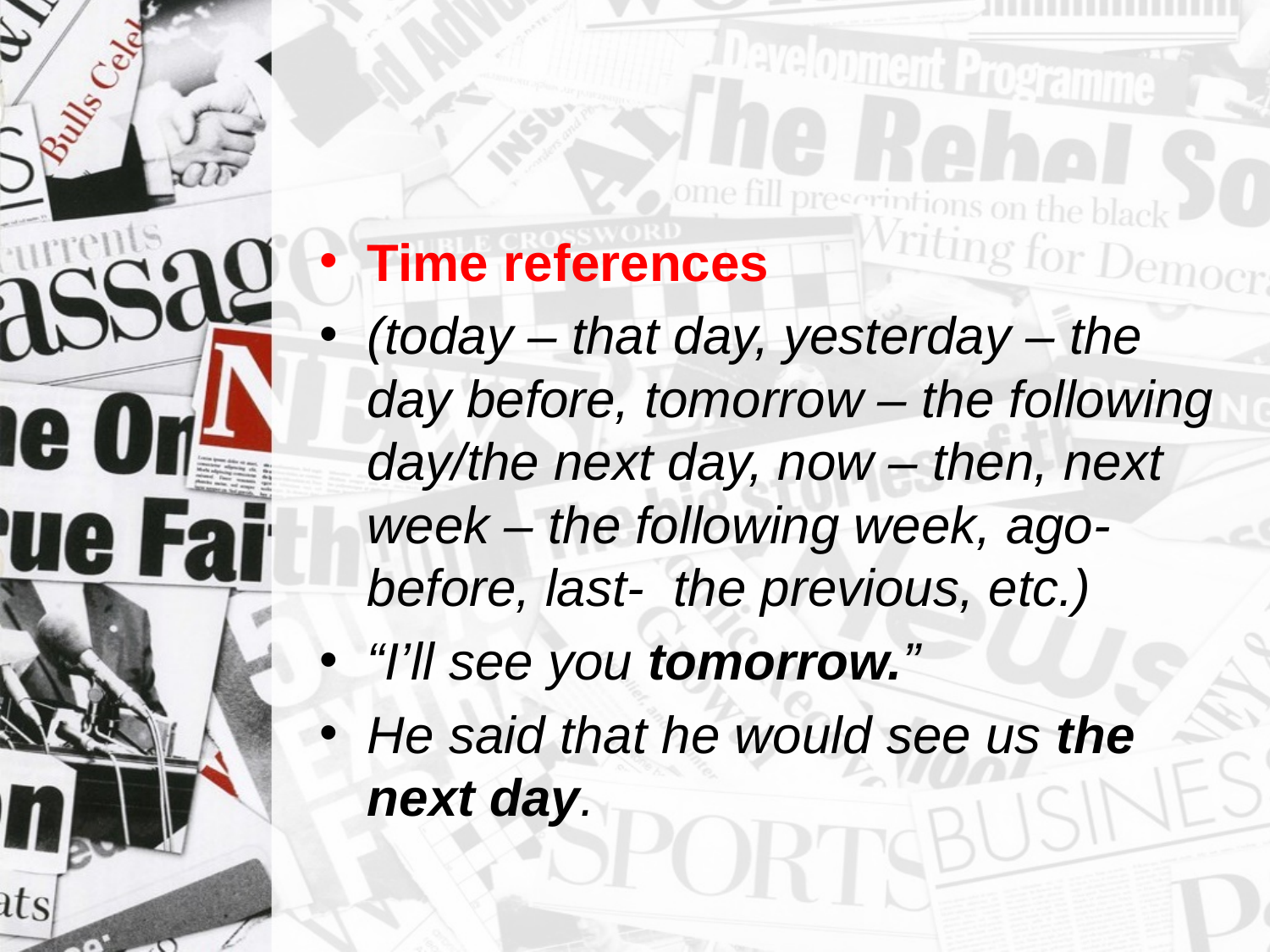

#
Time references
(today – that day, yesterday – the day before, tomorrow – the following day/the next day, now – then, next week – the following week, ago-before, last-  the previous, etc.)
“I’ll see you tomorrow.”
He said that he would see us the next day.